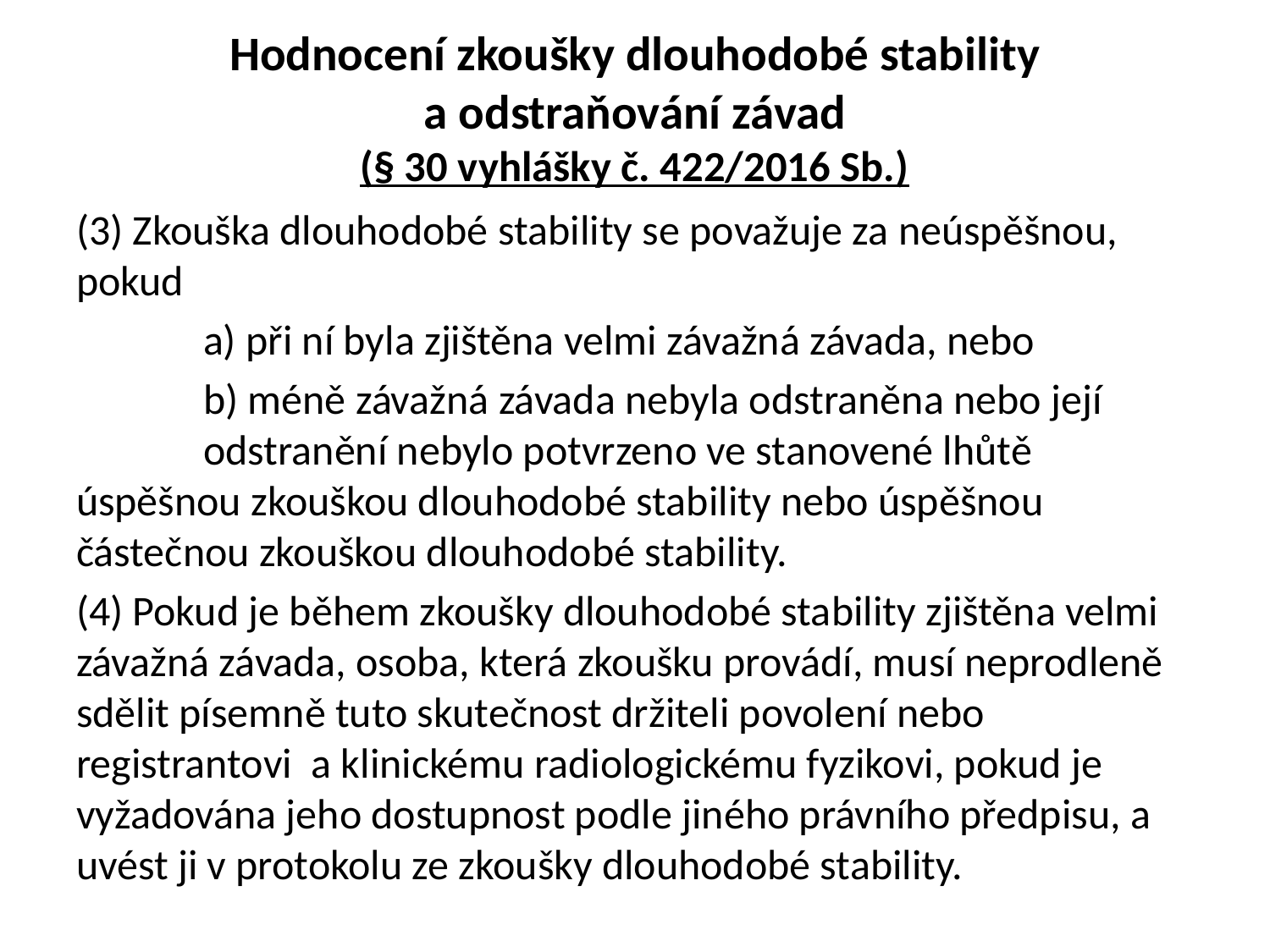

# Hodnocení zkoušky dlouhodobé stability a odstraňování závad (§ 30 vyhlášky č. 422/2016 Sb.)
(3) Zkouška dlouhodobé stability se považuje za neúspěšnou, pokud
 	a) při ní byla zjištěna velmi závažná závada, nebo
	b) méně závažná závada nebyla odstraněna nebo její 	odstranění nebylo potvrzeno ve stanovené lhůtě 	úspěšnou zkouškou dlouhodobé stability nebo úspěšnou 	částečnou zkouškou dlouhodobé stability.
(4) Pokud je během zkoušky dlouhodobé stability zjištěna velmi závažná závada, osoba, která zkoušku provádí, musí neprodleně sdělit písemně tuto skutečnost držiteli povolení nebo registrantovi  a klinickému radiologickému fyzikovi, pokud je vyžadována jeho dostupnost podle jiného právního předpisu, a uvést ji v protokolu ze zkoušky dlouhodobé stability.